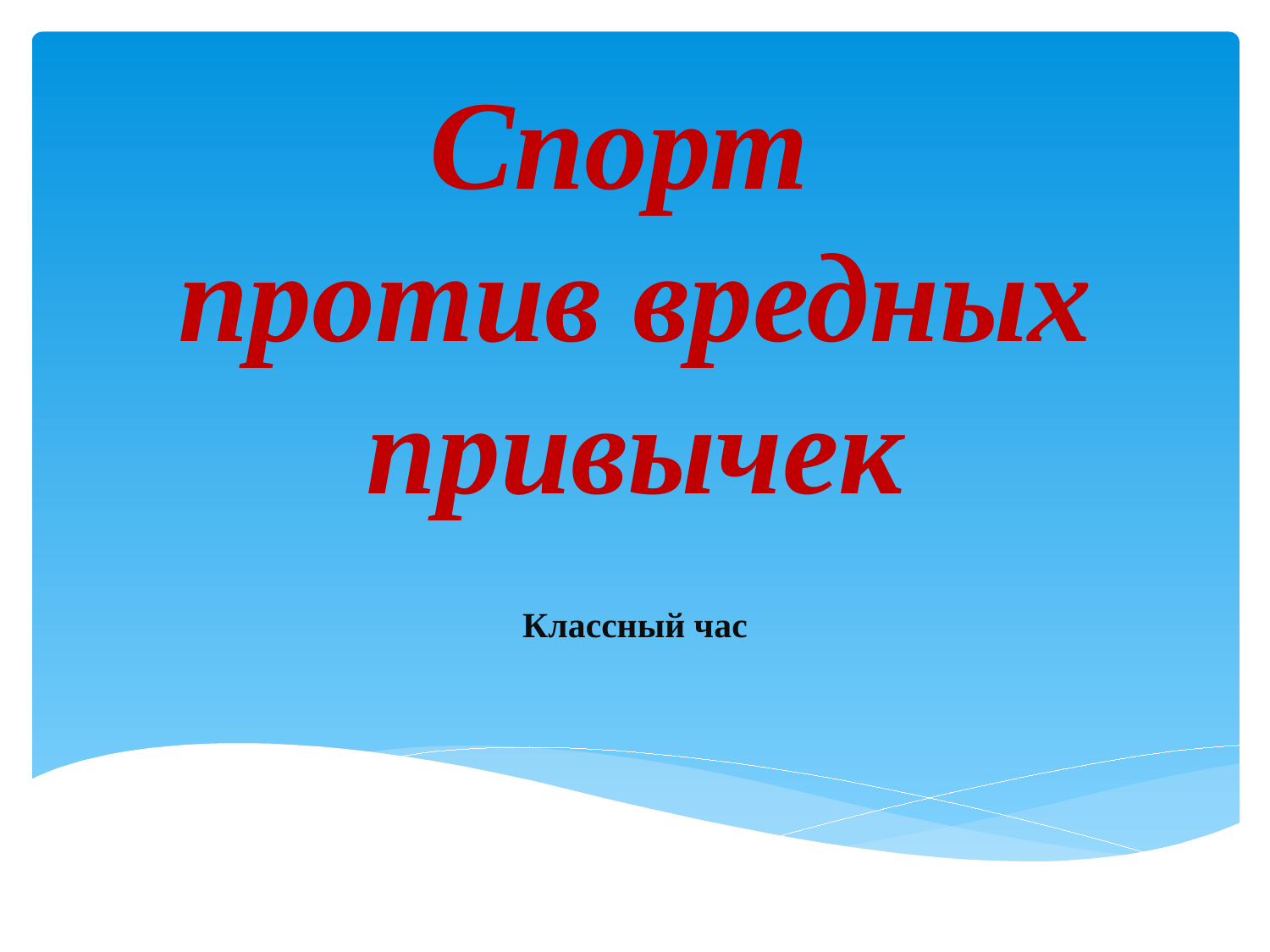

# Спорт против вредных привычек
Классный час